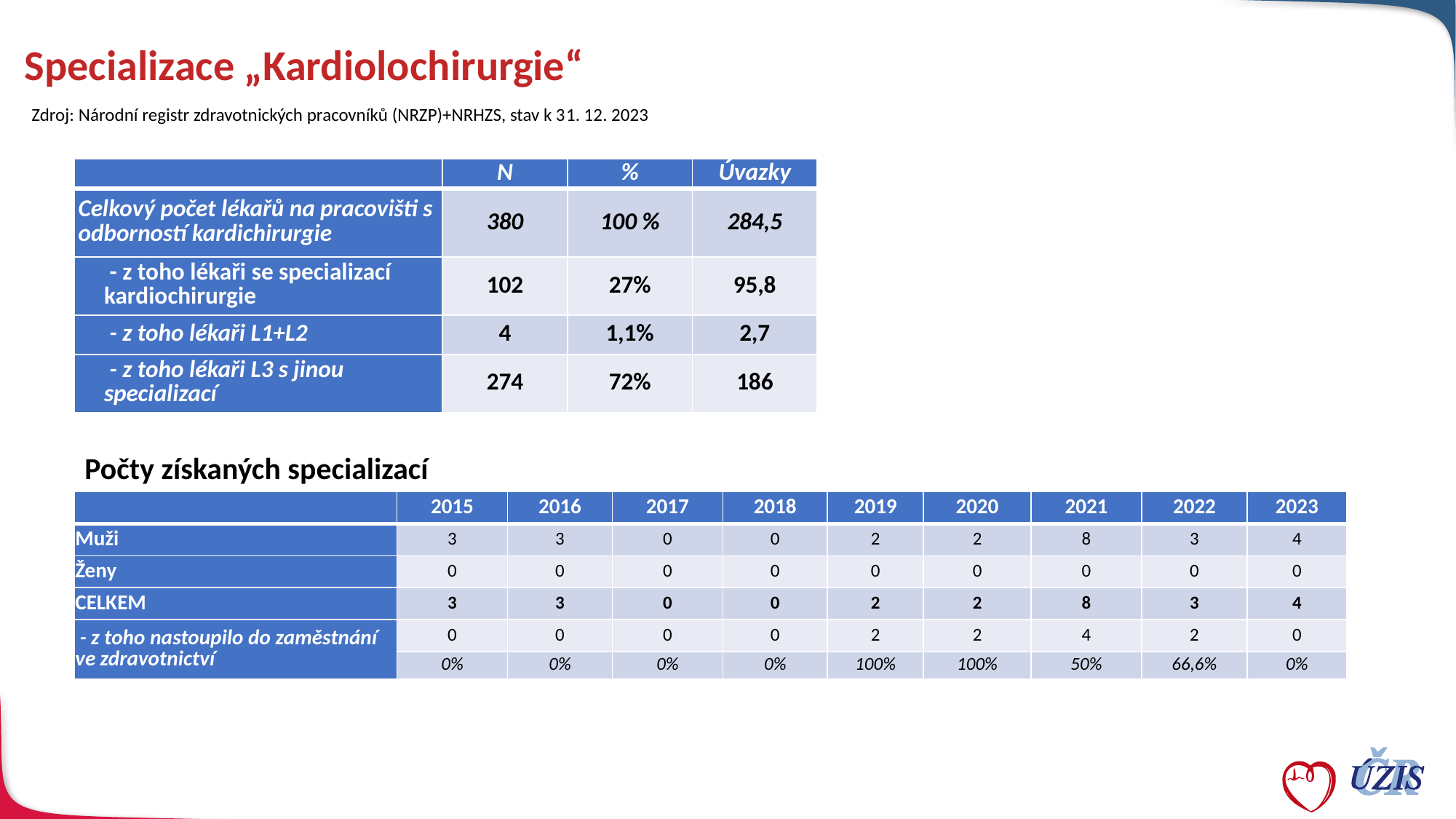

# Specializace „Kardiolochirurgie“
Zdroj: Národní registr zdravotnických pracovníků (NRZP)+NRHZS, stav k 31. 12. 2023
|  | N | % | Úvazky |
| --- | --- | --- | --- |
| Celkový počet lékařů na pracovišti s odborností kardichirurgie | 380 | 100 % | 284,5 |
| - z toho lékaři se specializací kardiochirurgie | 102 | 27% | 95,8 |
| - z toho lékaři L1+L2 | 4 | 1,1% | 2,7 |
| - z toho lékaři L3 s jinou specializací | 274 | 72% | 186 |
Počty získaných specializací
|  | 2015 | 2016 | 2017 | 2018 | 2019 | 2020 | 2021 | 2022 | 2023 |
| --- | --- | --- | --- | --- | --- | --- | --- | --- | --- |
| Muži | 3 | 3 | 0 | 0 | 2 | 2 | 8 | 3 | 4 |
| Ženy | 0 | 0 | 0 | 0 | 0 | 0 | 0 | 0 | 0 |
| CELKEM | 3 | 3 | 0 | 0 | 2 | 2 | 8 | 3 | 4 |
| - z toho nastoupilo do zaměstnání ve zdravotnictví | 0 | 0 | 0 | 0 | 2 | 2 | 4 | 2 | 0 |
|  | 0% | 0% | 0% | 0% | 100% | 100% | 50% | 66,6% | 0% |